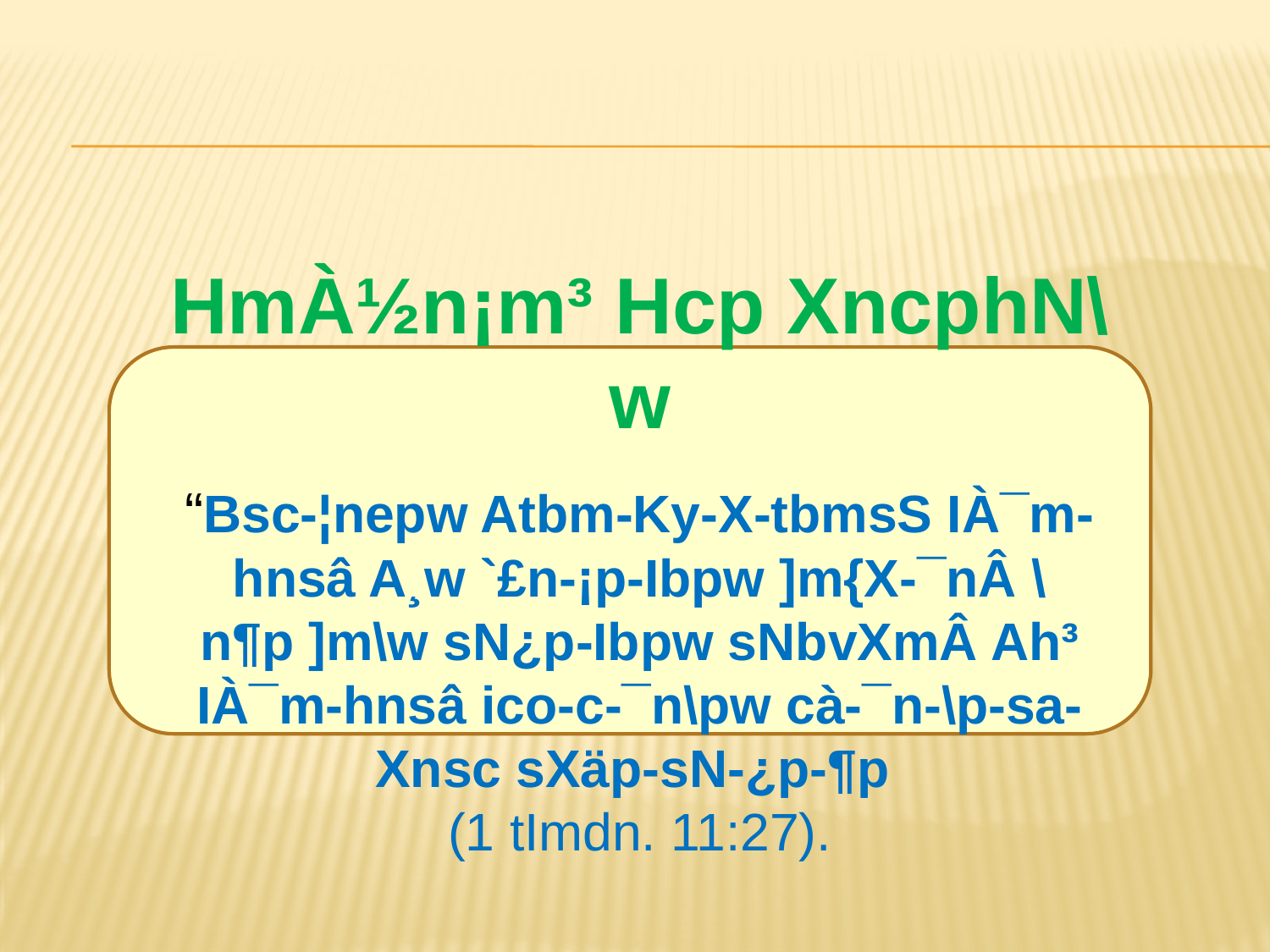

HmÀ½n¡m³ Hcp XncphN\w

“Bsc-¦nepw Atbm-Ky-X-tbmsS IÀ¯m-hnsâ A¸w `£n-¡p-Ibpw ]m{X-¯nÂ \n¶p ]m\w sN¿p-Ibpw sNbvXmÂ Ah³ IÀ¯m-hnsâ ico-c-¯n\pw cà-¯n-\p-sa-Xnsc sXäp-sN-¿p-¶p
(1 tImdn. 11:27).